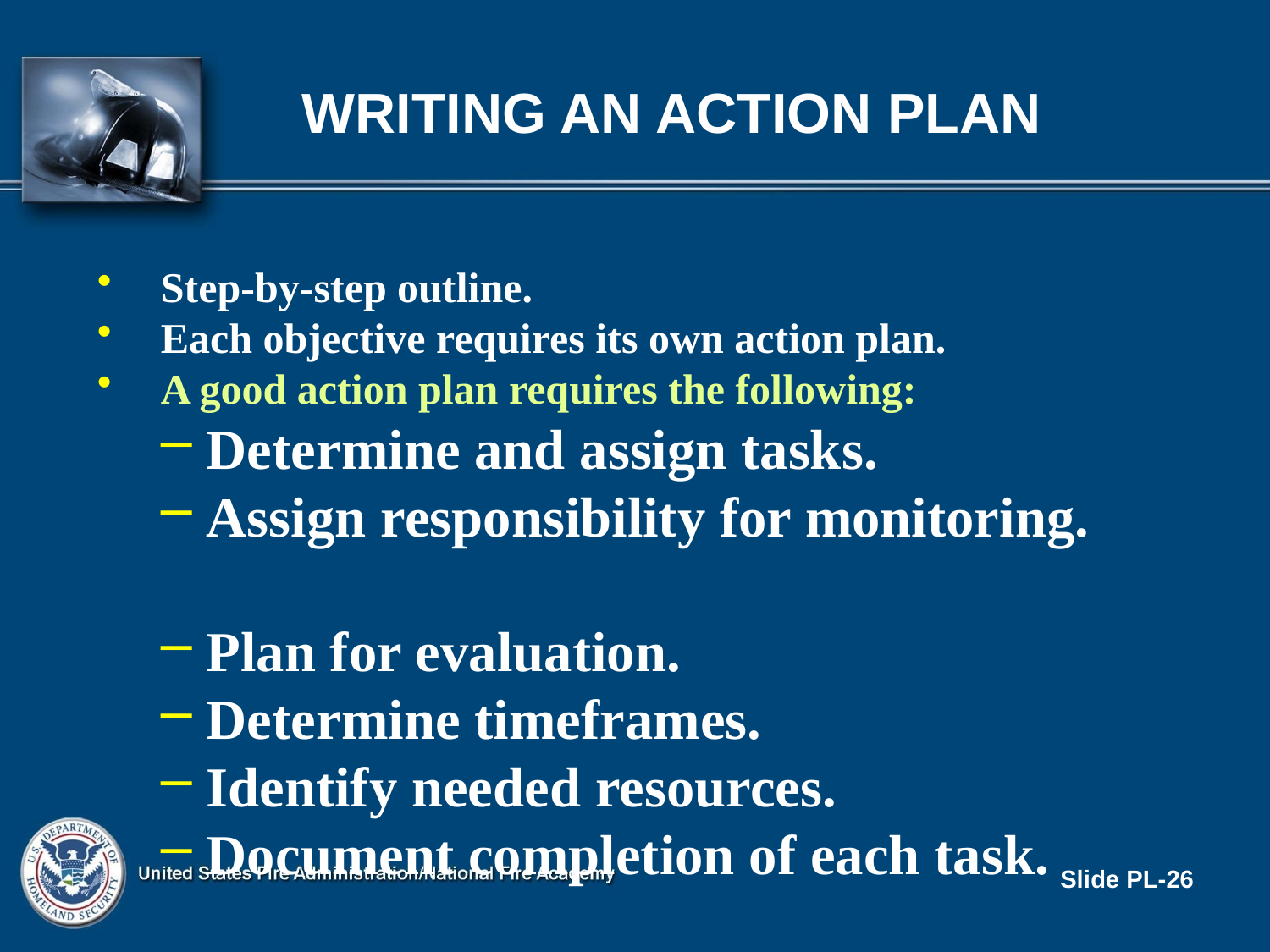

# Writing An Action Plan
Step-by-step outline.
Each objective requires its own action plan.
A good action plan requires the following:
 Determine and assign tasks.
 Assign responsibility for monitoring.
 Plan for evaluation.
 Determine timeframes.
 Identify needed resources.
 Document completion of each task.
Slide PL-26